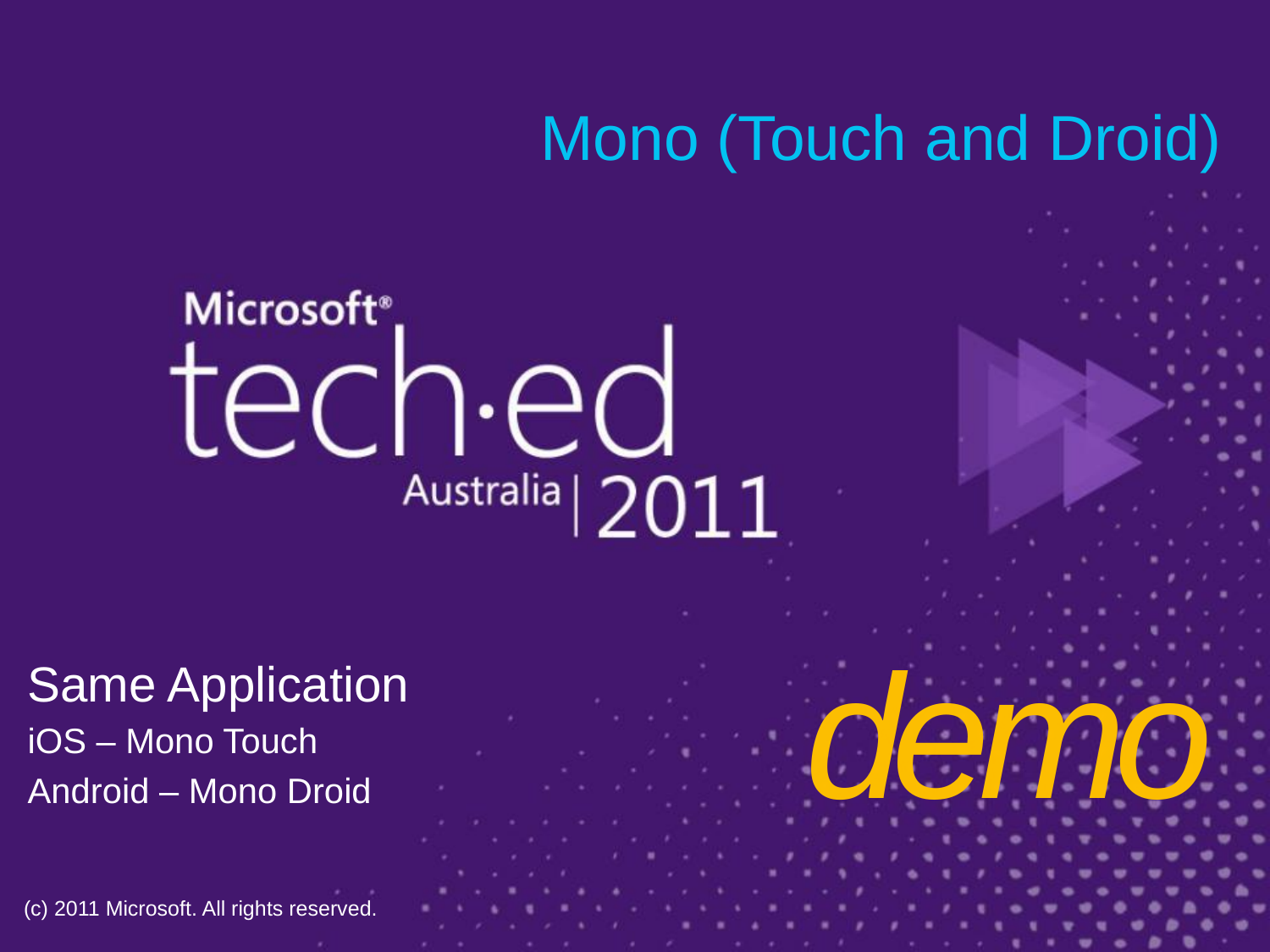

Mono (Touch and Droid)
Same Application
iOS – Mono Touch
Android – Mono Droid
demo
(c) 2011 Microsoft. All rights reserved.